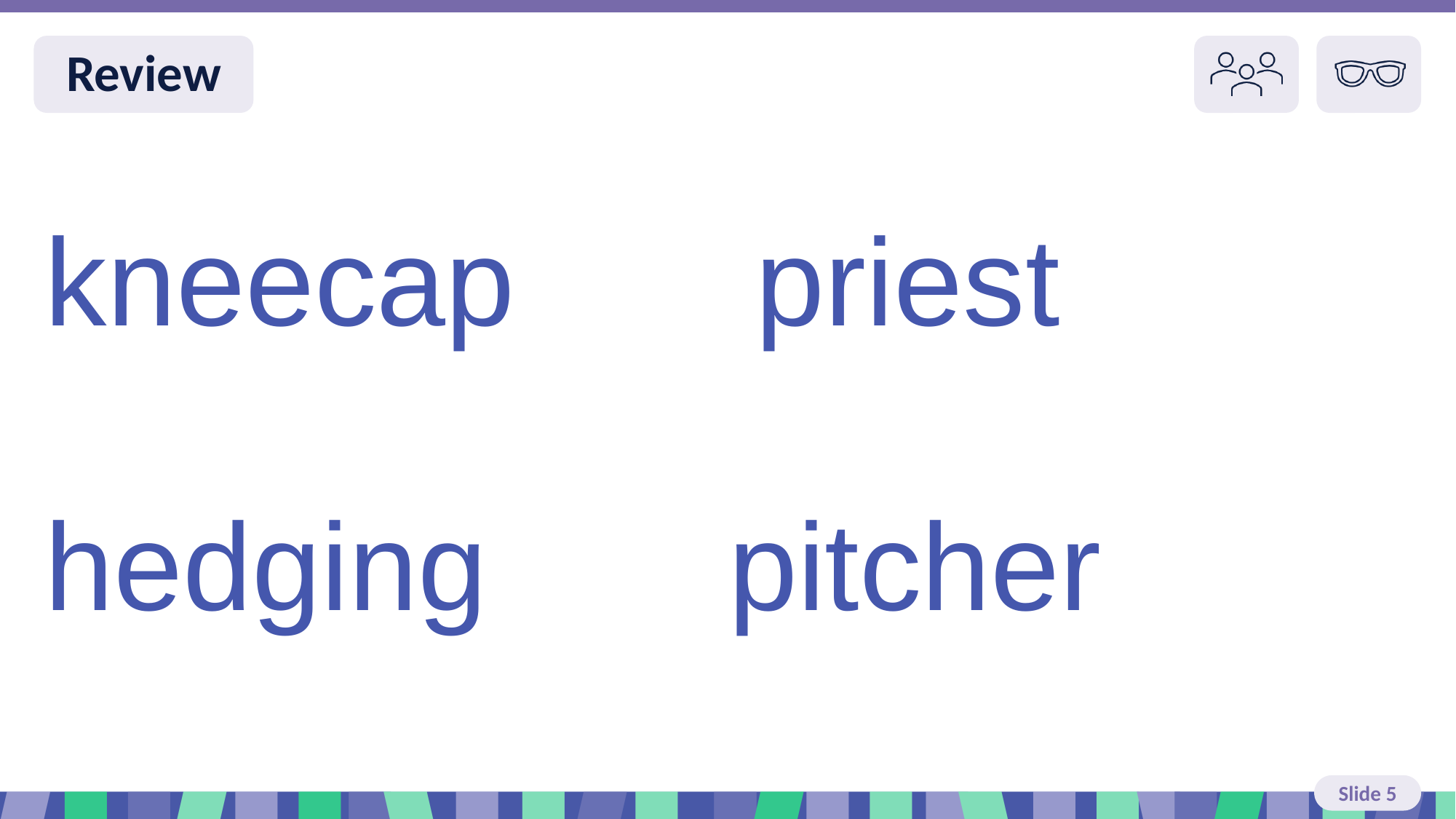

Slide 5 Review You do
kneecap       priest
hedging       pitcher